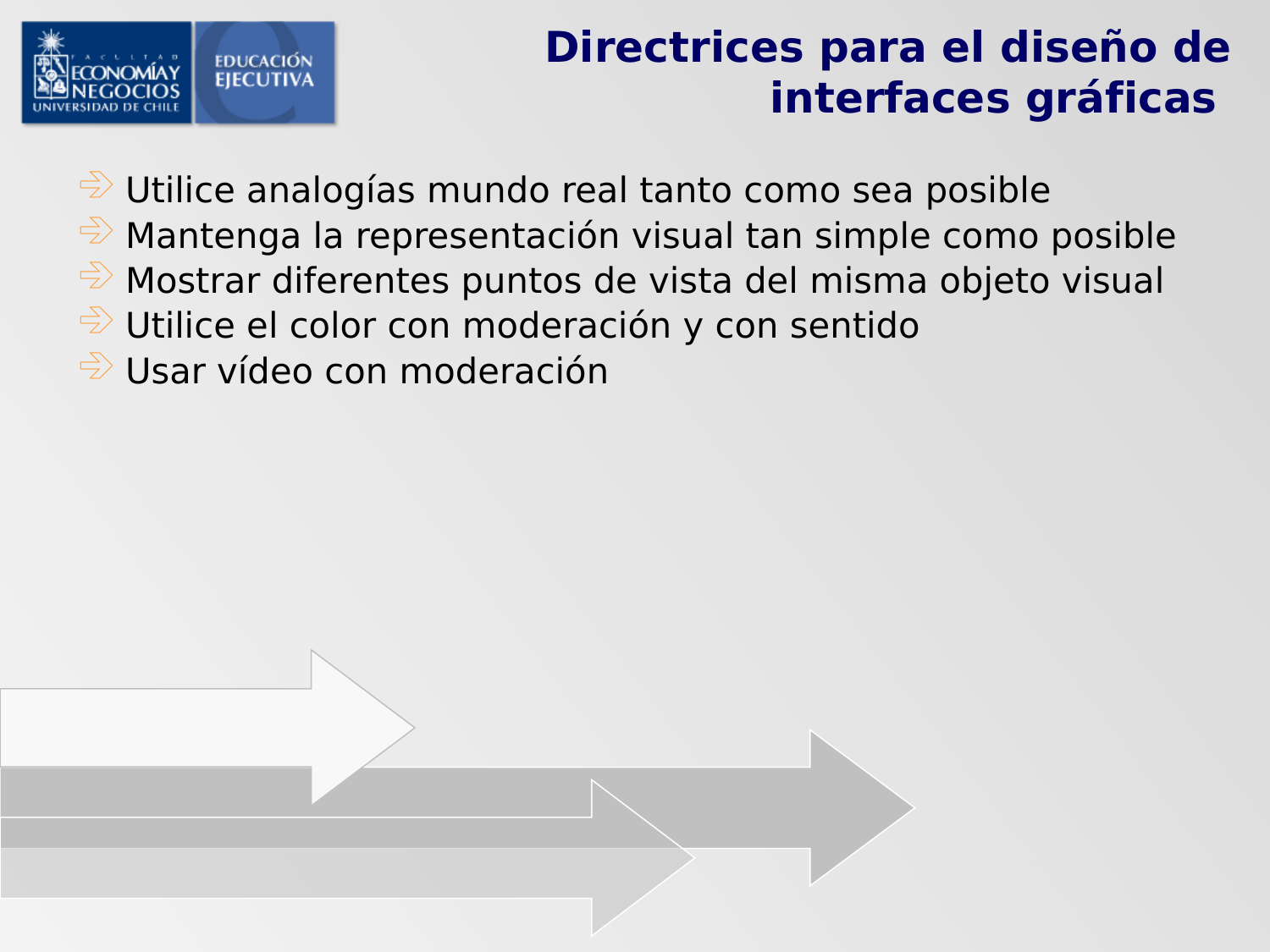

# Directrices para el diseño de interfaces gráficas
Utilice analogías mundo real tanto como sea posible
Mantenga la representación visual tan simple como posible
Mostrar diferentes puntos de vista del misma objeto visual
Utilice el color con moderación y con sentido
Usar vídeo con moderación